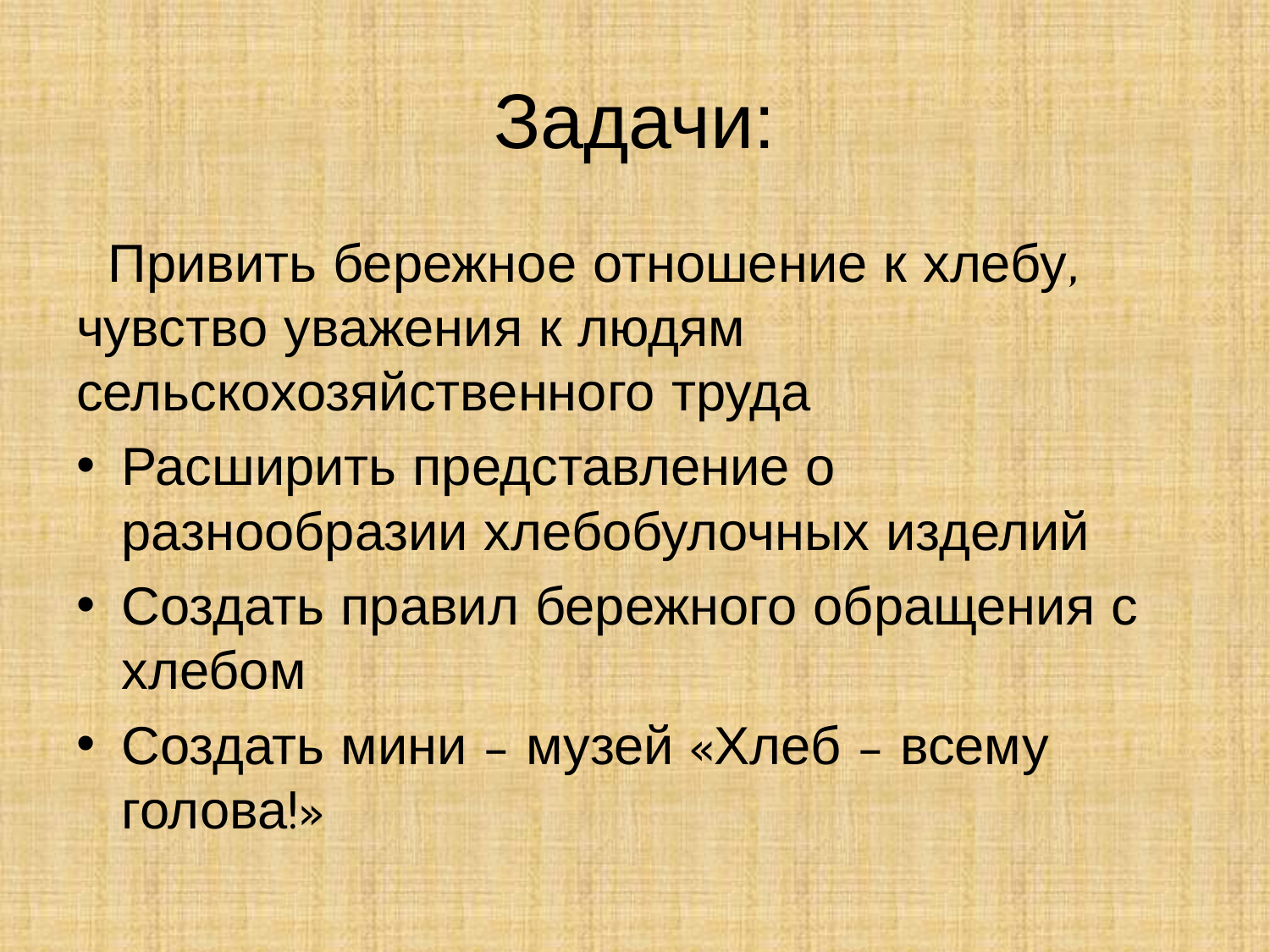

# Задачи:
  Привить бережное отношение к хлебу, чувство уважения к людям сельскохозяйственного труда
Расширить представление о разнообразии хлебобулочных изделий
Создать правил бережного обращения с хлебом
Создать мини – музей «Хлеб – всему голова!»